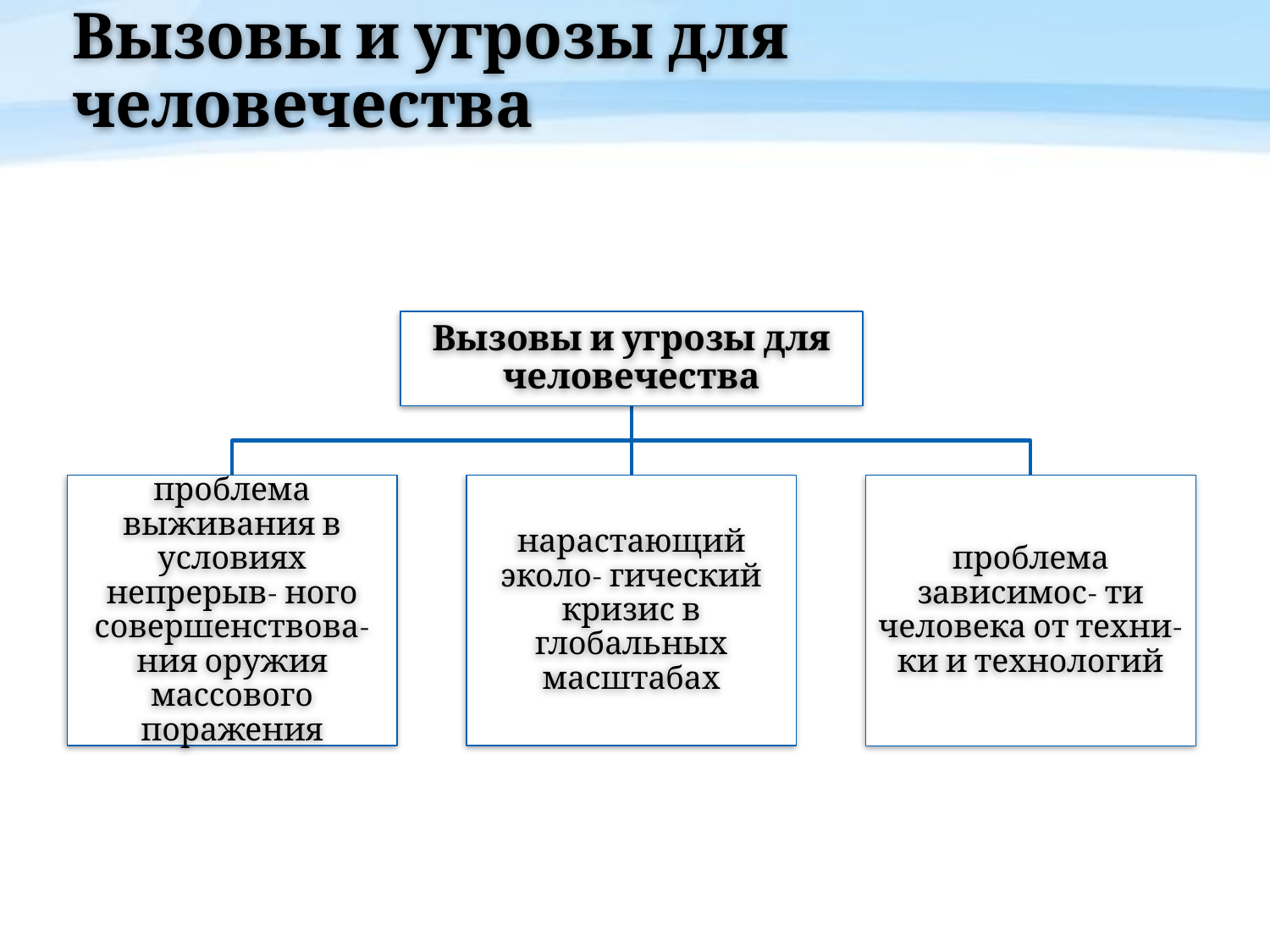

# Вызовы и угрозы для человечества

Вызовы и угрозы для человечества

проблема выживания в условиях непрерыв- ного совершенствова- ния оружия массового поражения

нарастающий эколо- гический кризис в глобальных масштабах

проблема зависимос- ти человека от техни- ки и технологий